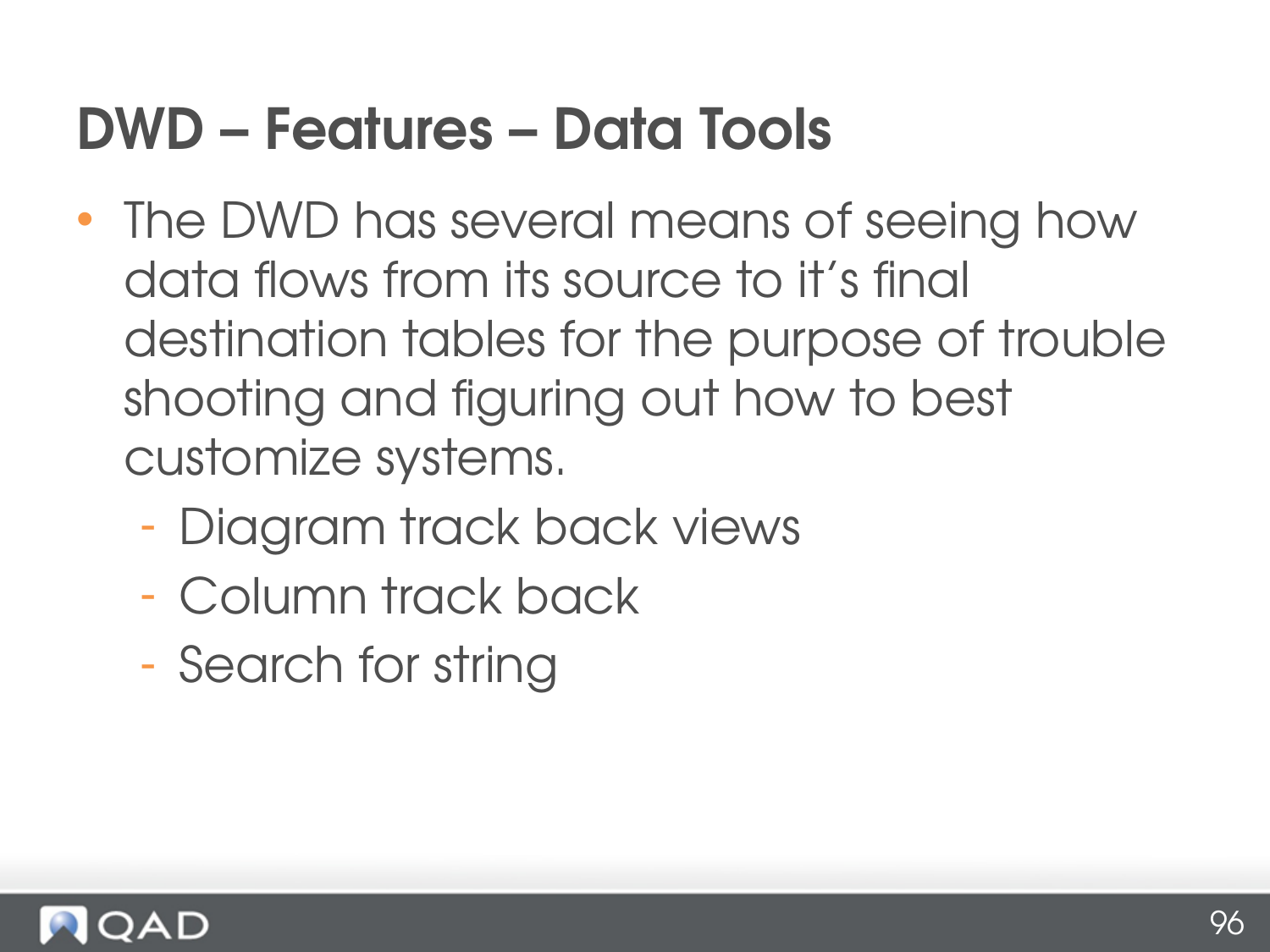

DWD – Features – Data Tools
The DWD has several means of seeing how data flows from its source to it’s final destination tables for the purpose of trouble shooting and figuring out how to best customize systems.
Diagram track back views
Column track back
Search for string
96